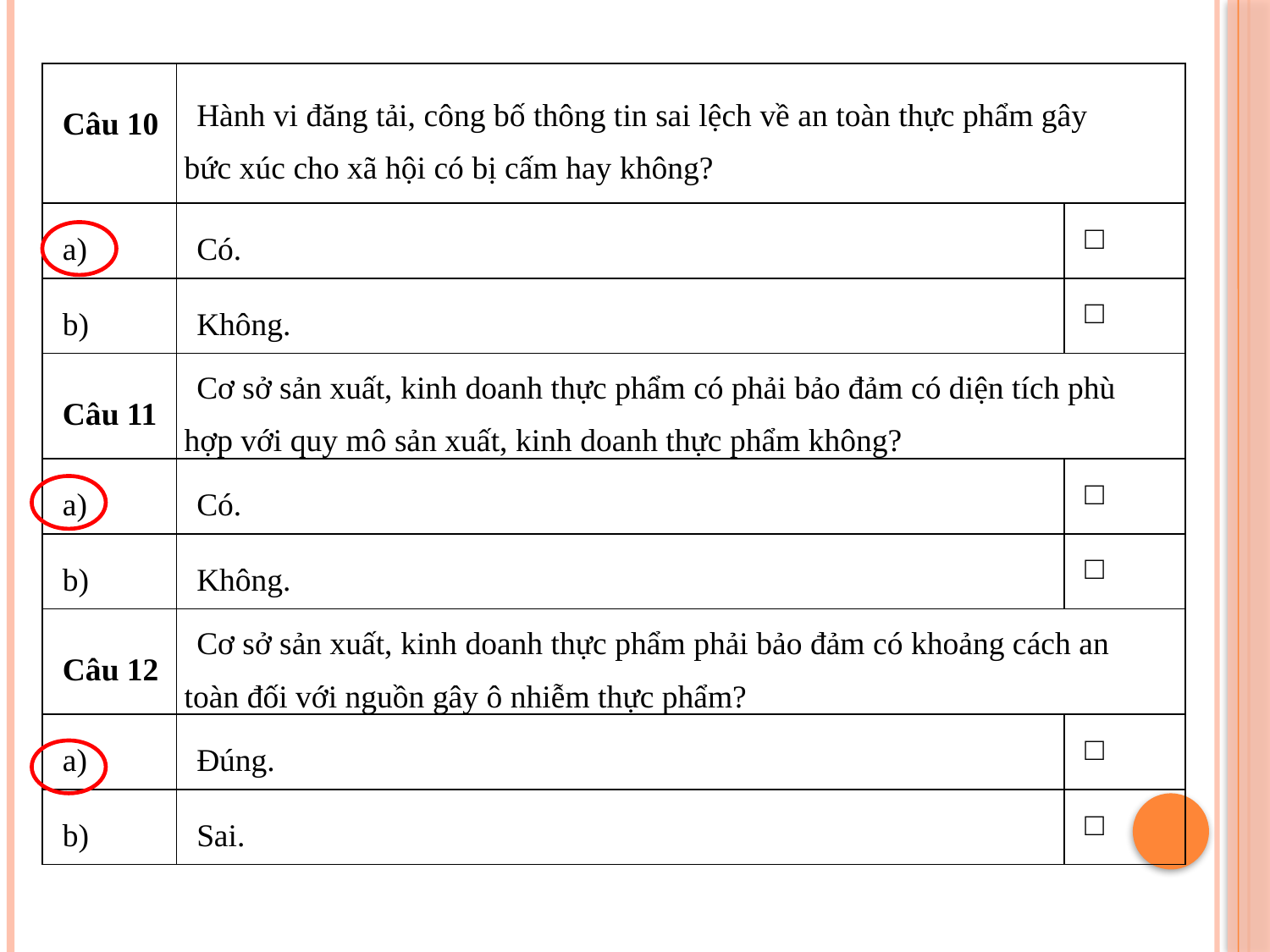

| Câu 10 | Hành vi đăng tải, công bố thông tin sai lệch về an toàn thực phẩm gây bức xúc cho xã hội có bị cấm hay không? |  |
| --- | --- | --- |
| a) | Có. | □ |
| b) | Không. | □ |
| Câu 11 | Cơ sở sản xuất, kinh doanh thực phẩm có phải bảo đảm có diện tích phù hợp với quy mô sản xuất, kinh doanh thực phẩm không? |  |
| a) | Có. | □ |
| b) | Không. | □ |
| Câu 12 | Cơ sở sản xuất, kinh doanh thực phẩm phải bảo đảm có khoảng cách an toàn đối với nguồn gây ô nhiễm thực phẩm? |  |
| a) | Đúng. | □ |
| b) | Sai. | □ |